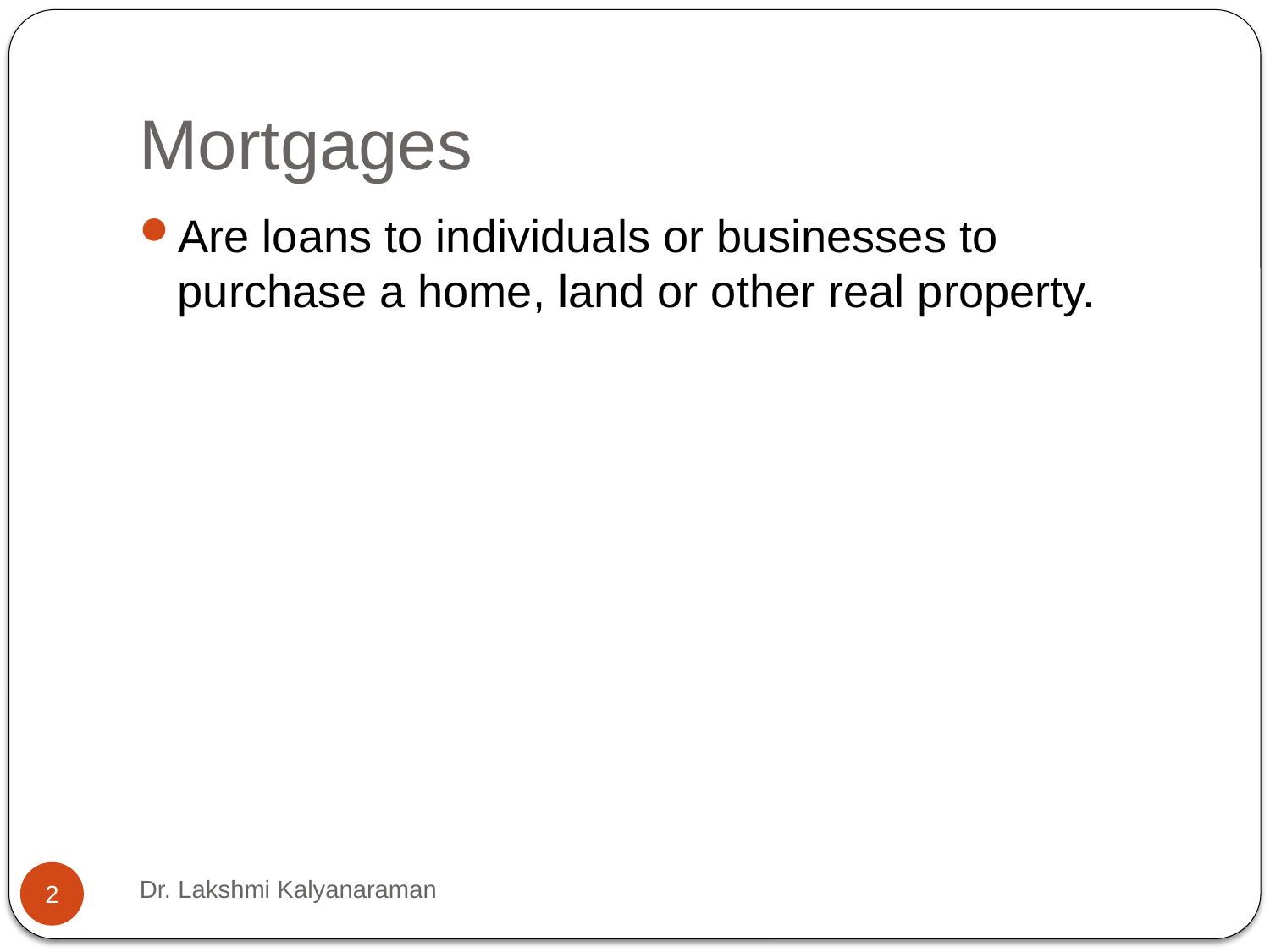

# Mortgages
Are loans to individuals or businesses to purchase a home, land or other real property.

Dr. Lakshmi Kalyanaraman
2